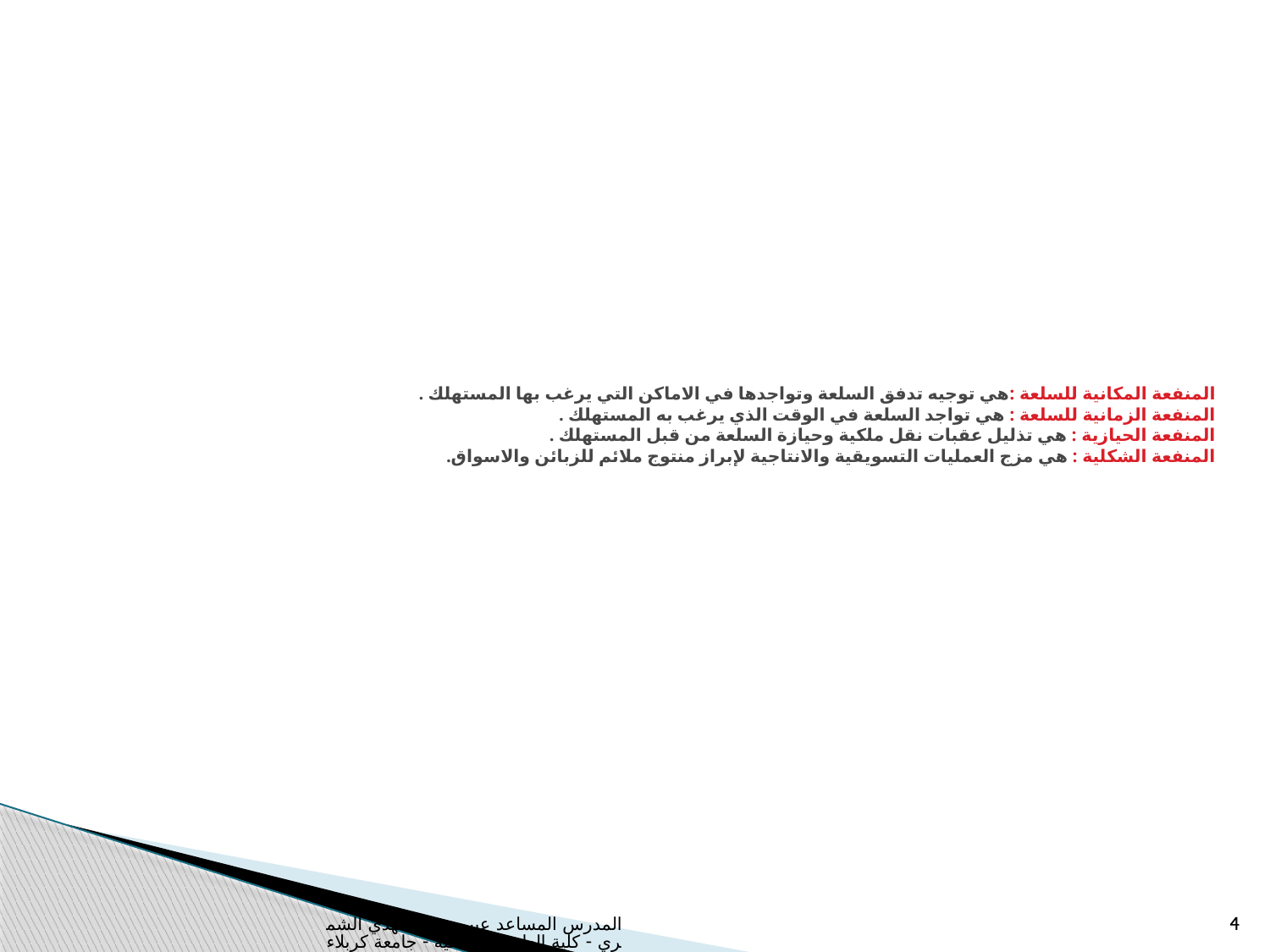

# المنفعة المكانية للسلعة :هي توجيه تدفق السلعة وتواجدها في الاماكن التي يرغب بها المستهلك . المنفعة الزمانية للسلعة : هي تواجد السلعة في الوقت الذي يرغب به المستهلك . المنفعة الحيازية : هي تذليل عقبات نقل ملكية وحيازة السلعة من قبل المستهلك . المنفعة الشكلية : هي مزج العمليات التسويقية والانتاجية لإبراز منتوج ملائم للزبائن والاسواق.
المدرس المساعد عبير محمد مهدي الشمري - كلية العلوم السياحية - جامعة كربلاء
4